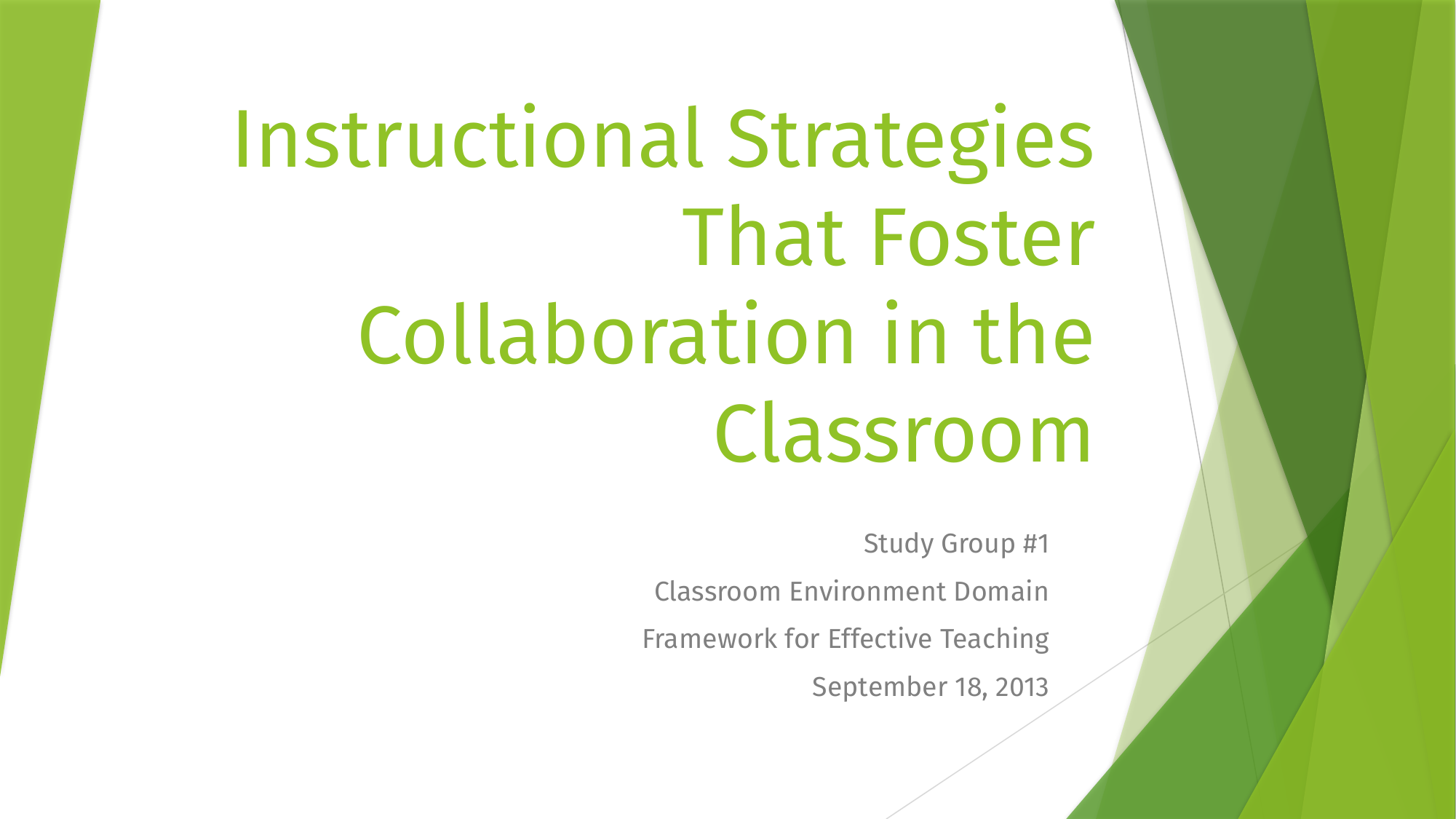

# Instructional Strategies That Foster Collaboration in the Classroom
Study Group #1
Classroom Environment Domain
Framework for Effective Teaching
September 18, 2013